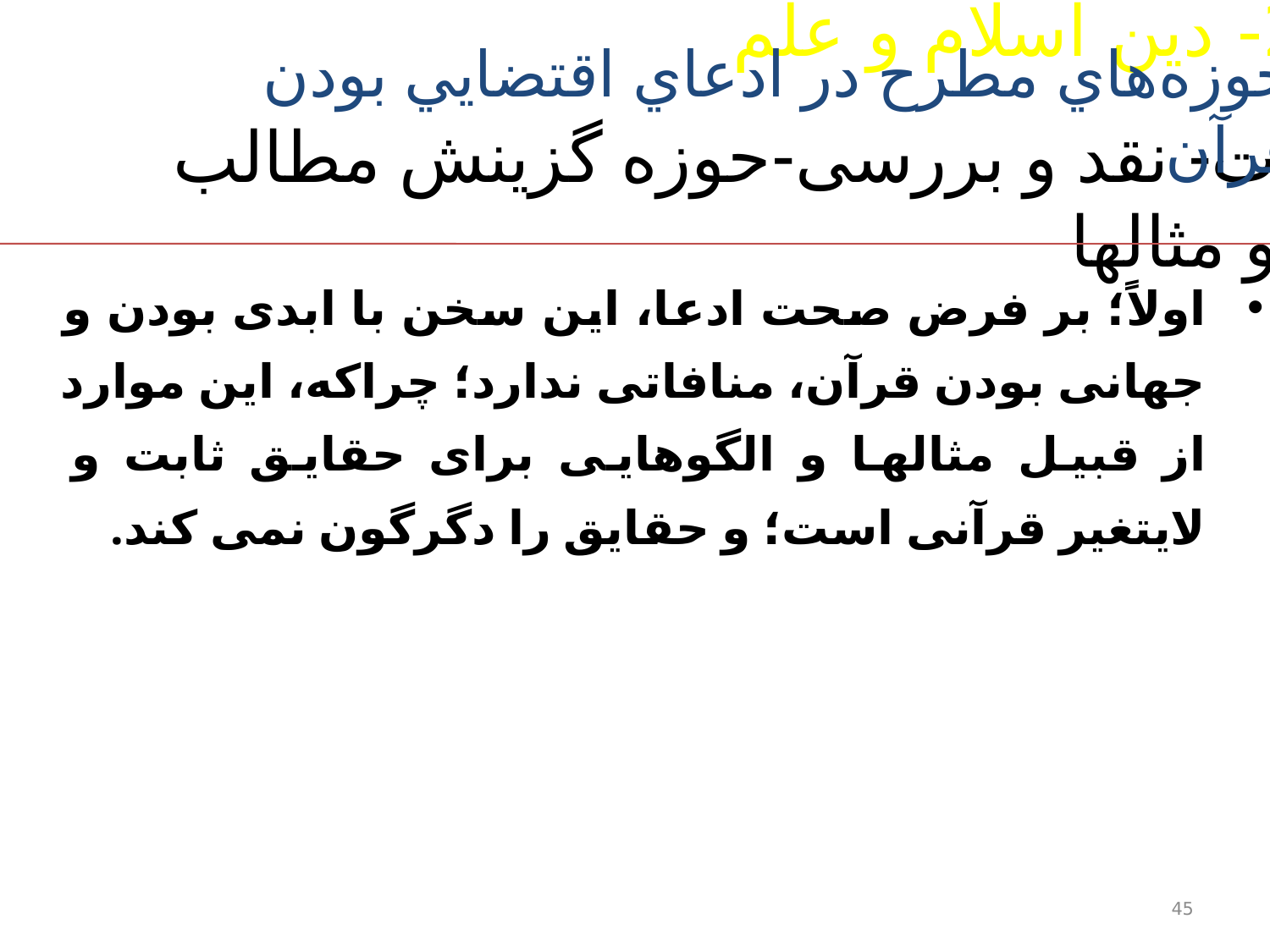

2- دین اسلام و علم
حوزه‌هاي مطرح در ادعاي اقتضايي بودن قرآن
# ت- نقد و بررسی-حوزه گزینش مطالب و مثالها

اولاً؛ بر فرض صحت ادعا، این سخن با ابدی بودن و جهانی بودن قرآن، منافاتی ندارد؛ چراکه، این موارد از قبیل مثالها و الگوهایی برای حقایق ثابت و لایتغیر قرآنی است؛ و حقایق را دگرگون نمی کند.
45